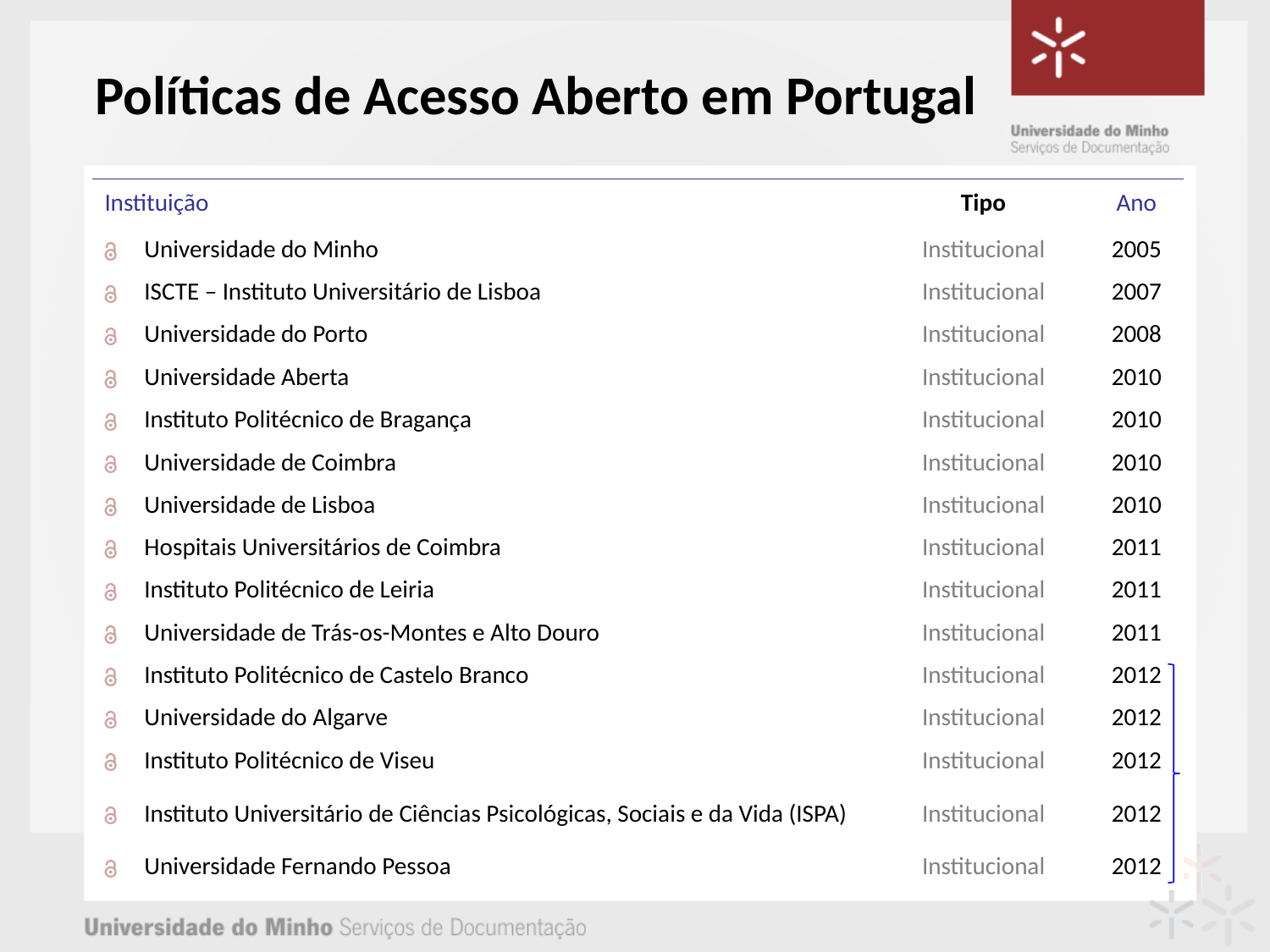

Políticas de Acesso Aberto em Portugal
| Instituição | Tipo | Ano |
| --- | --- | --- |
| Universidade do Minho | Institucional | 2005 |
| ISCTE – Instituto Universitário de Lisboa | Institucional | 2007 |
| Universidade do Porto | Institucional | 2008 |
| Universidade Aberta | Institucional | 2010 |
| Instituto Politécnico de Bragança | Institucional | 2010 |
| Universidade de Coimbra | Institucional | 2010 |
| Universidade de Lisboa | Institucional | 2010 |
| Hospitais Universitários de Coimbra | Institucional | 2011 |
| Instituto Politécnico de Leiria | Institucional | 2011 |
| Universidade de Trás-os-Montes e Alto Douro | Institucional | 2011 |
| Instituto Politécnico de Castelo Branco | Institucional | 2012 |
| Universidade do Algarve | Institucional | 2012 |
| Instituto Politécnico de Viseu | Institucional | 2012 |
| Instituto Universitário de Ciências Psicológicas, Sociais e da Vida (ISPA) | Institucional | 2012 |
| Universidade Fernando Pessoa | Institucional | 2012 |